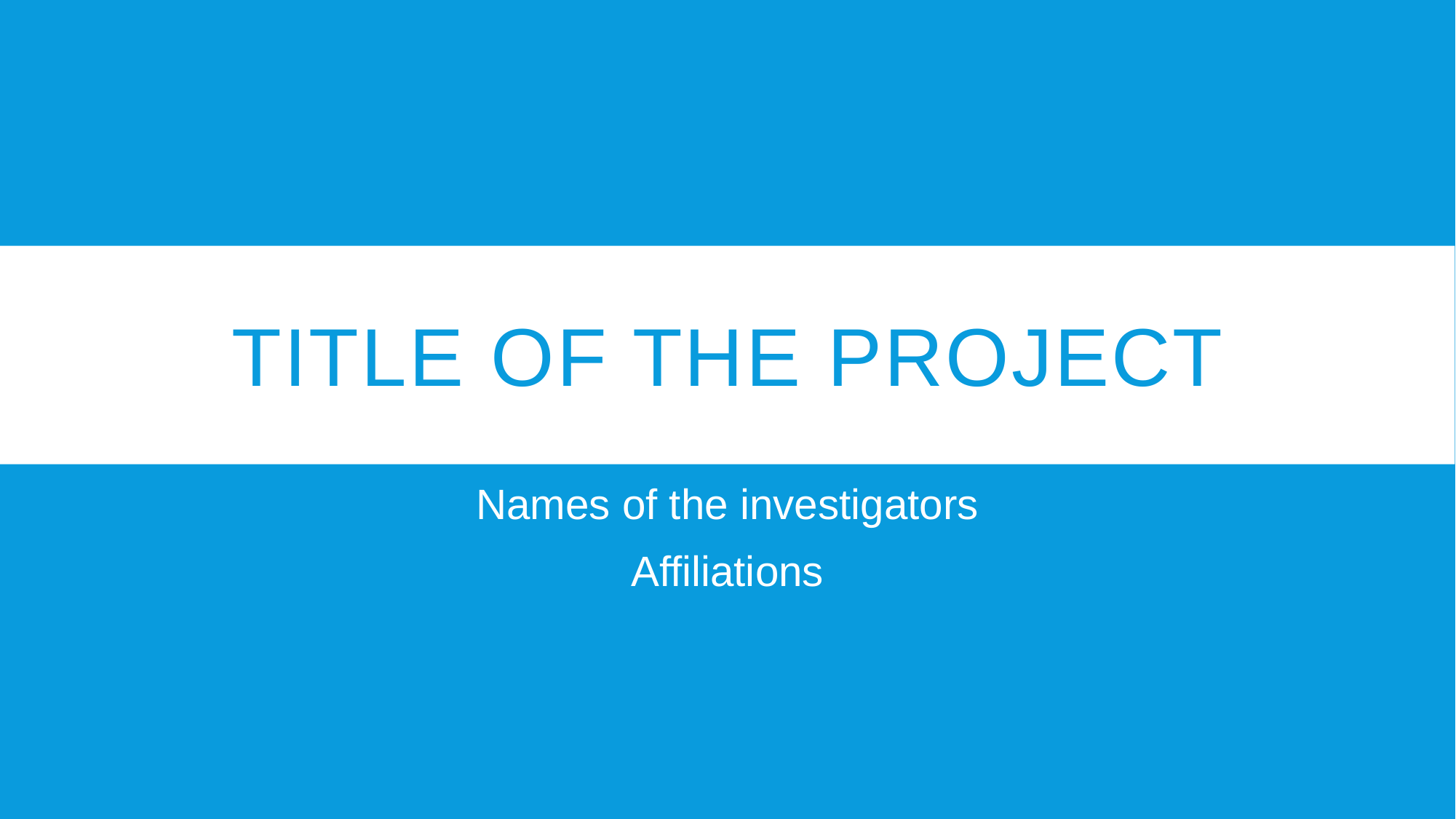

# Title of the Project
Names of the investigators
Affiliations